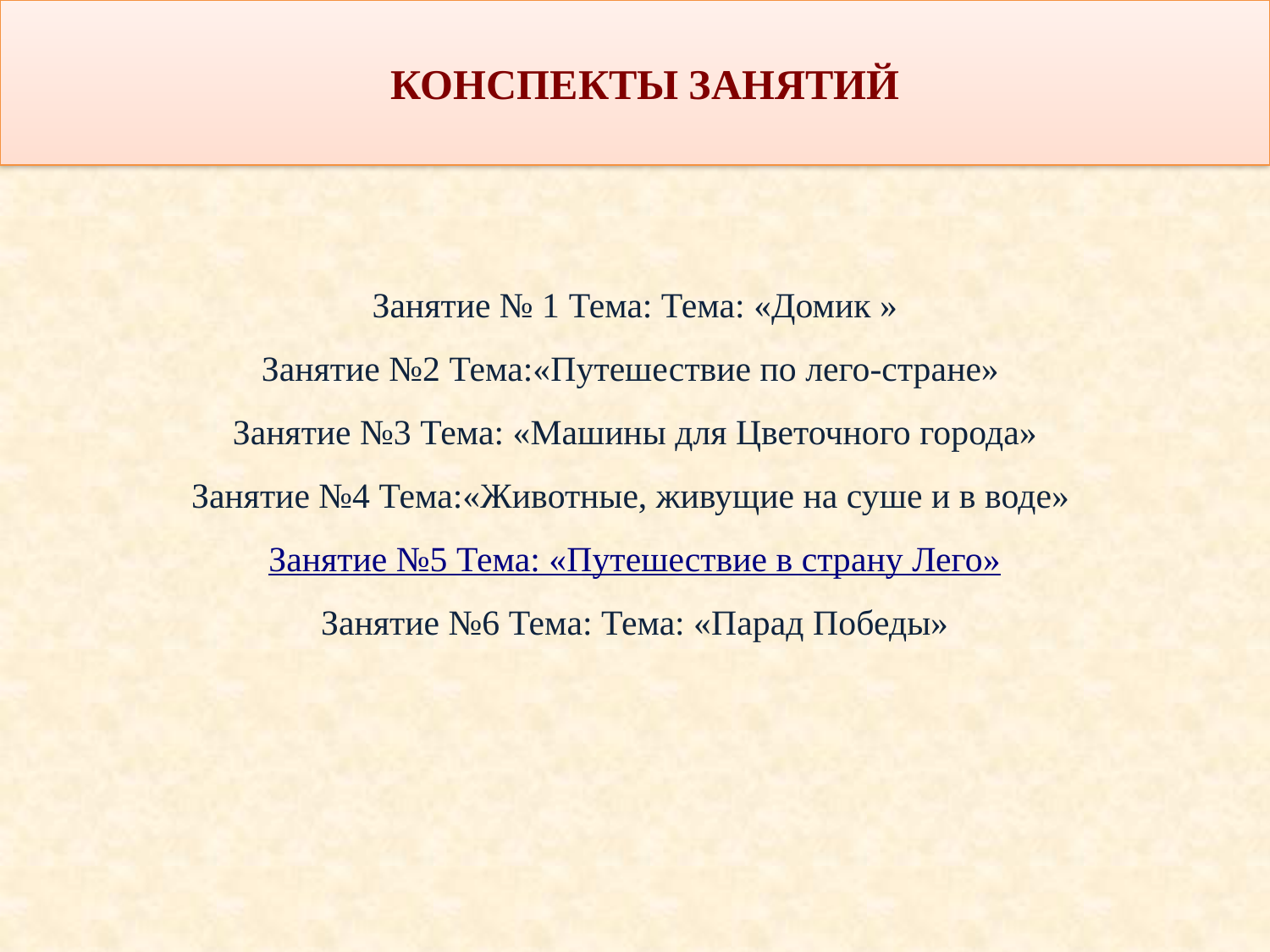

КОНСПЕКТЫ ЗАНЯТИЙ

Занятие № 1 Тема: Тема: «Домик »
Занятие №2 Тема:«Путешествие по лего-стране»
Занятие №3 Тема: «Машины для Цветочного города»
Занятие №4 Тема:«Животные, живущие на суше и в воде»
Занятие №5 Тема: «Путешествие в страну Лего»
Занятие №6 Тема: Тема: «Парад Победы»